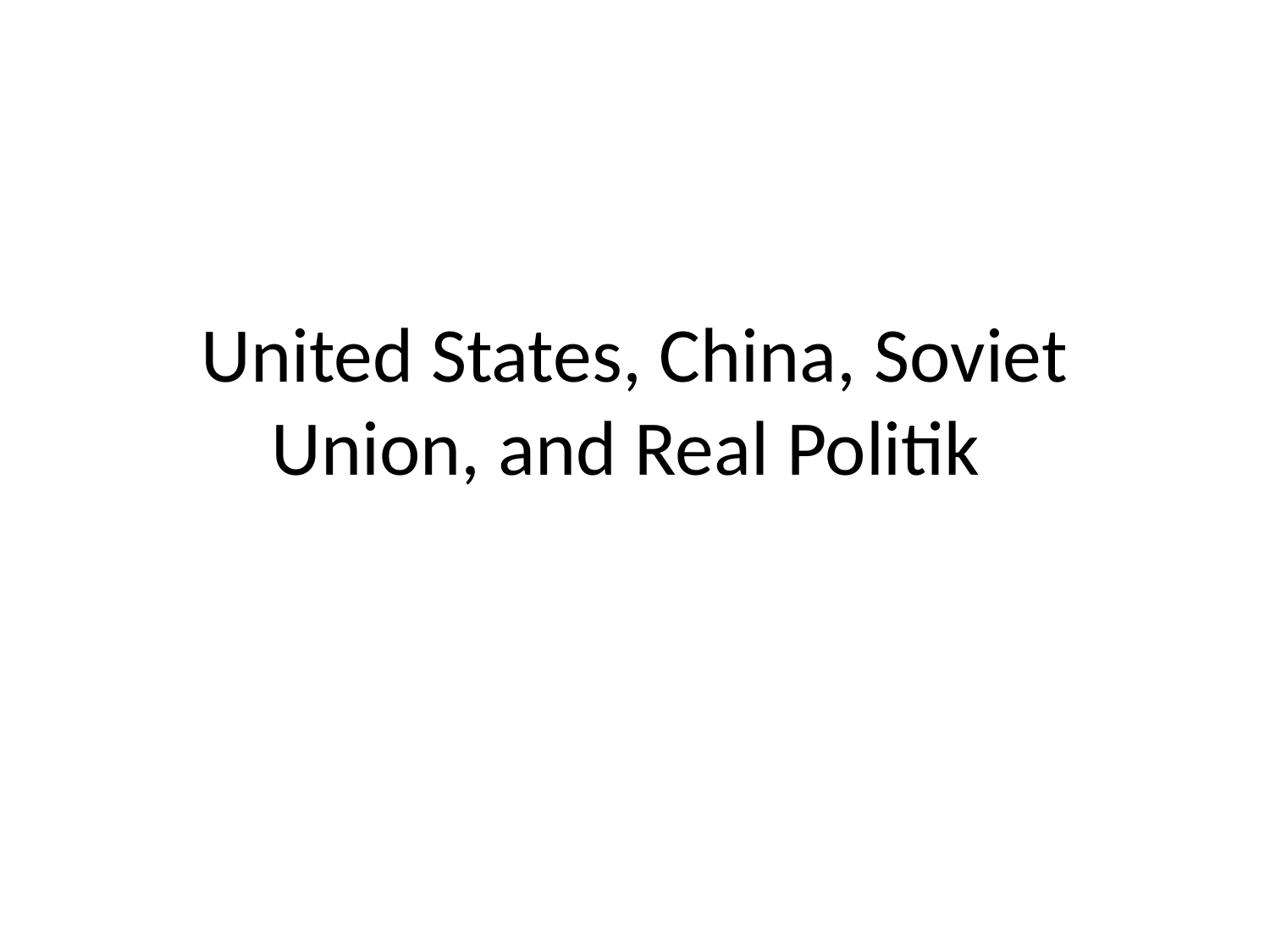

# United States, China, Soviet Union, and Real Politik